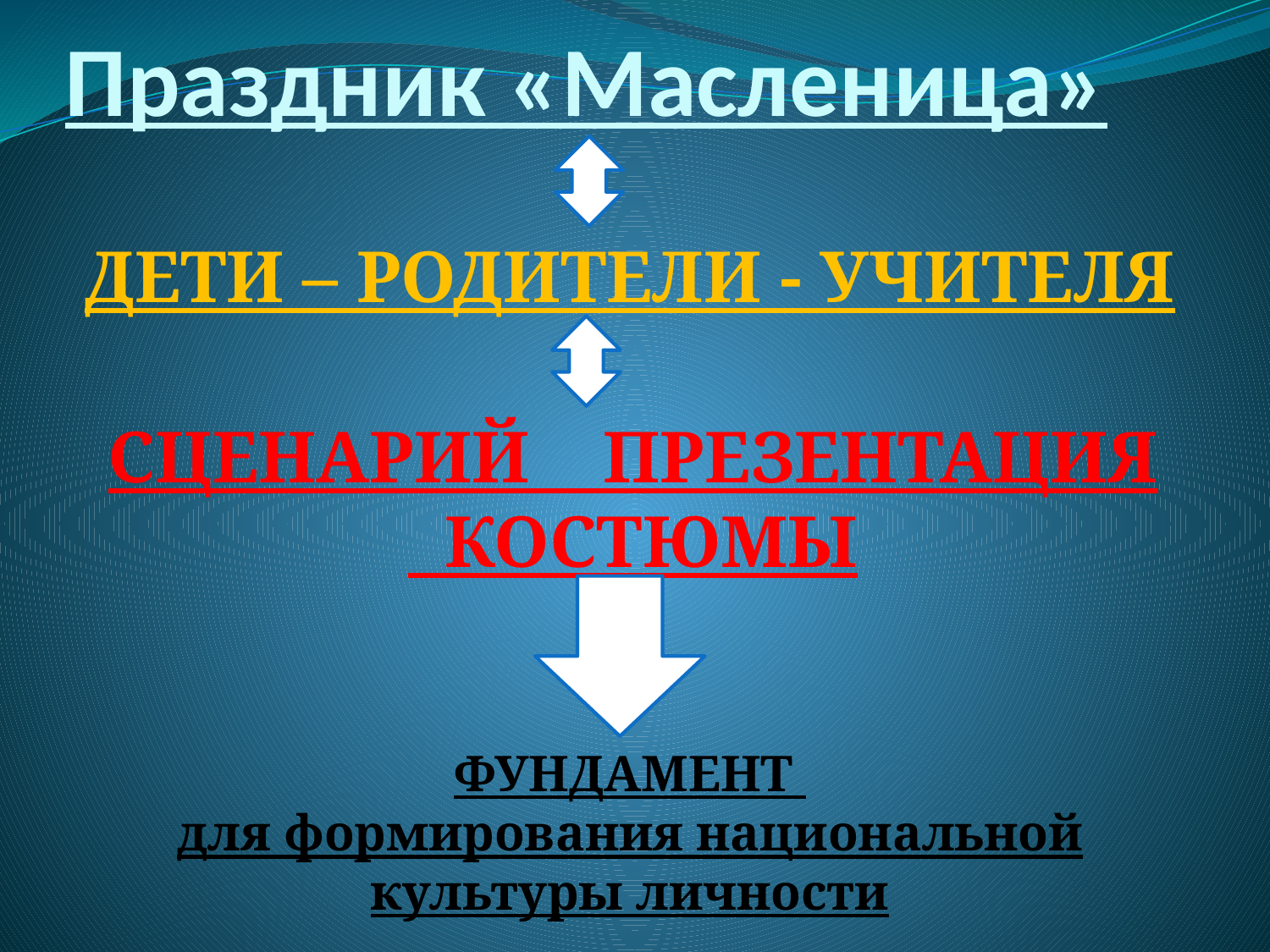

# Праздник «Масленица»

ДЕТИ – РОДИТЕЛИ - УЧИТЕЛЯ

СЦЕНАРИЙ    ПРЕЗЕНТАЦИЯ   КОСТЮМЫ

ФУНДАМЕНТ
для формирования национальной культуры личности